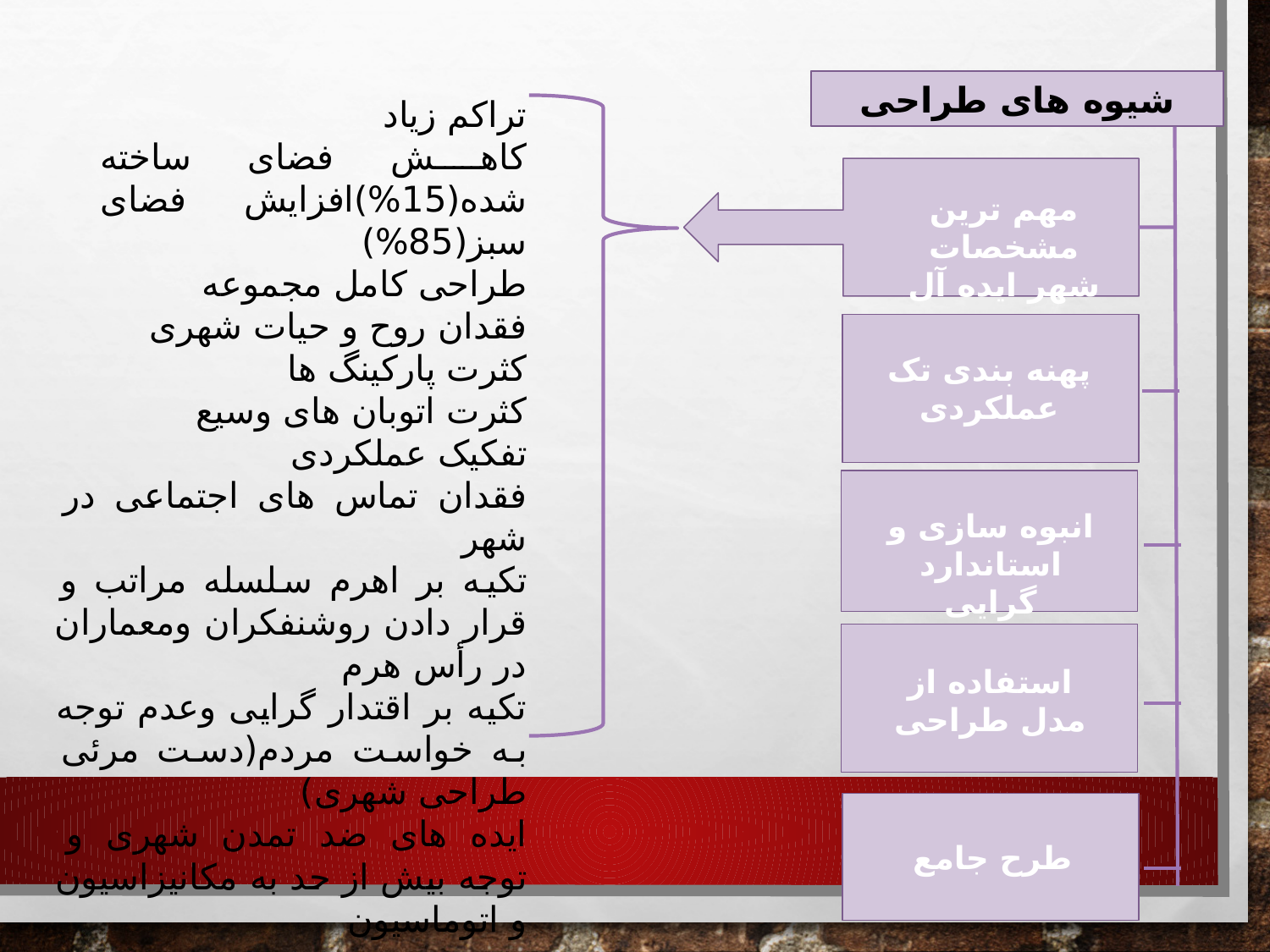

شیوه های طراحی
تراکم زیاد
کاهش فضای ساخته شده(15%)افزایش فضای سبز(85%)
طراحی کامل مجموعه
فقدان روح و حیات شهری
کثرت پارکینگ ها
کثرت اتوبان های وسیع
تفکیک عملکردی
فقدان تماس های اجتماعی در شهر
تکیه بر اهرم سلسله مراتب و قرار دادن روشنفکران ومعماران در رأس هرم
تکیه بر اقتدار گرایی وعدم توجه به خواست مردم(دست مرئی طراحی شهری)
ایده های ضد تمدن شهری و توجه بیش از حد به مکانیزاسیون و اتوماسیون

مهم ترین مشخصات شهر ایده آل

پهنه بندی تک عملکردی

انبوه سازی و استاندارد گرایی

استفاده از مدل طراحی

طرح جامع